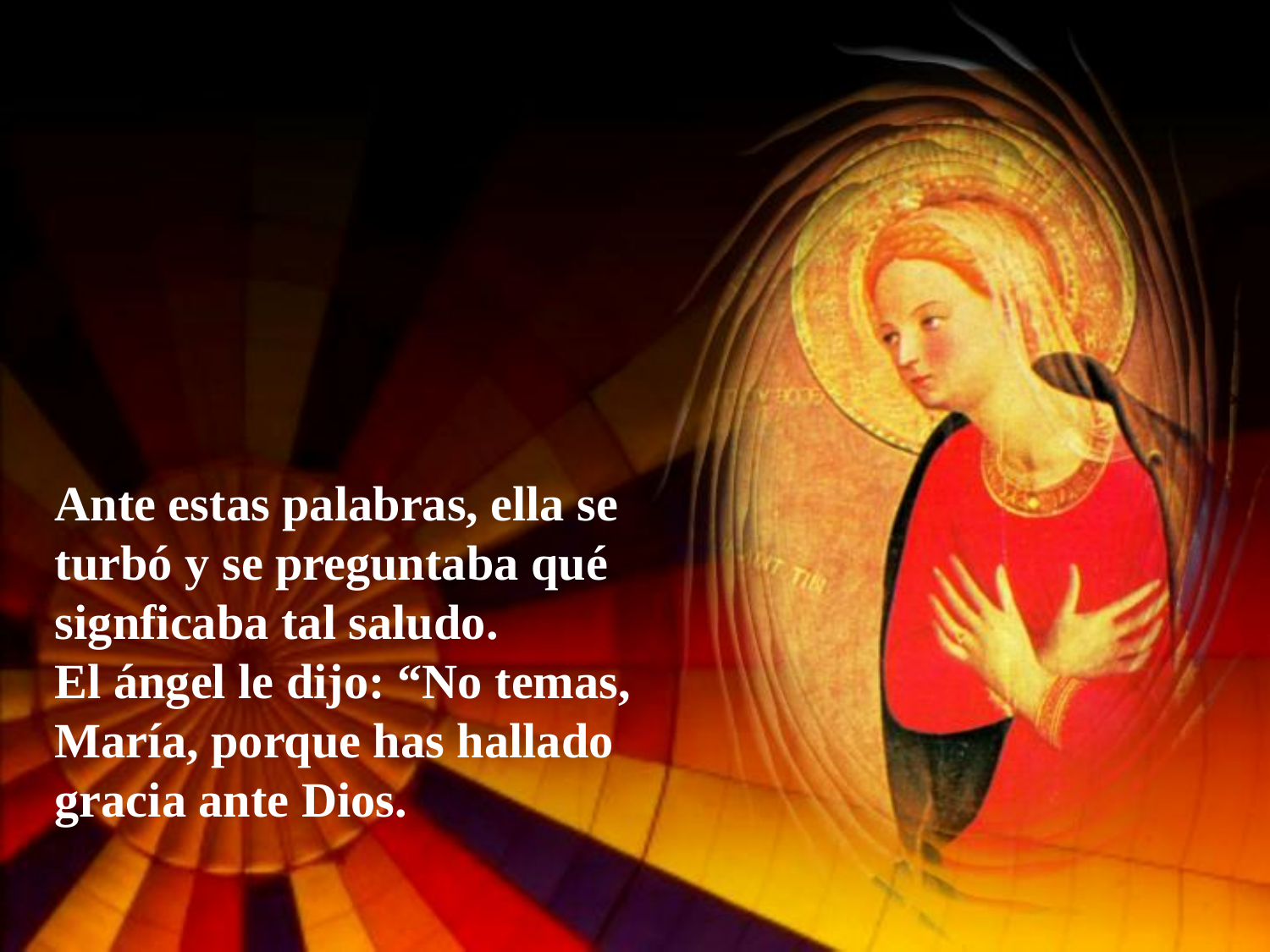

Ante estas palabras, ella se turbó y se preguntaba qué signficaba tal saludo.
El ángel le dijo: “No temas, María, porque has hallado gracia ante Dios.